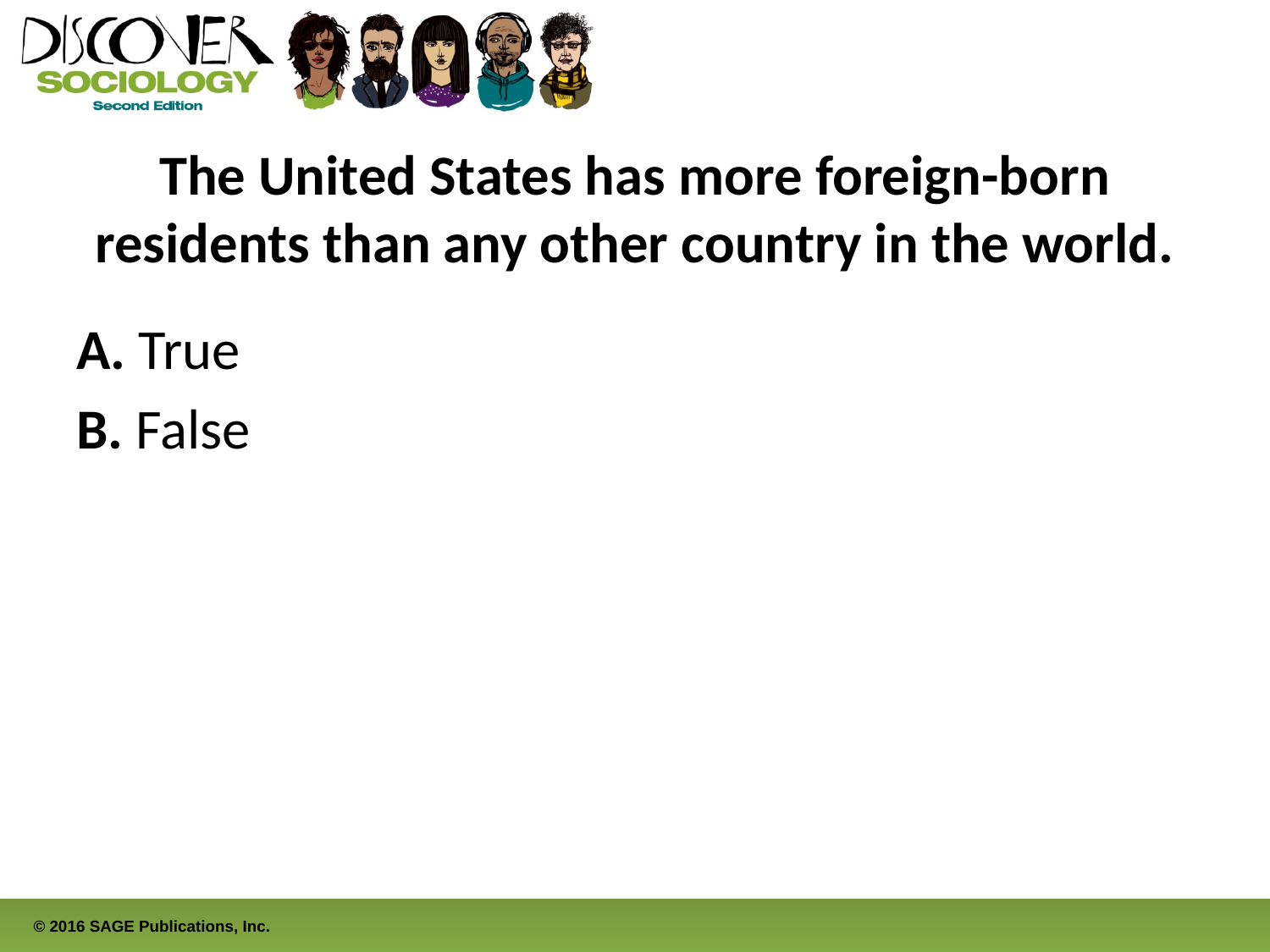

# The United States has more foreign-born residents than any other country in the world.
A. True
B. False